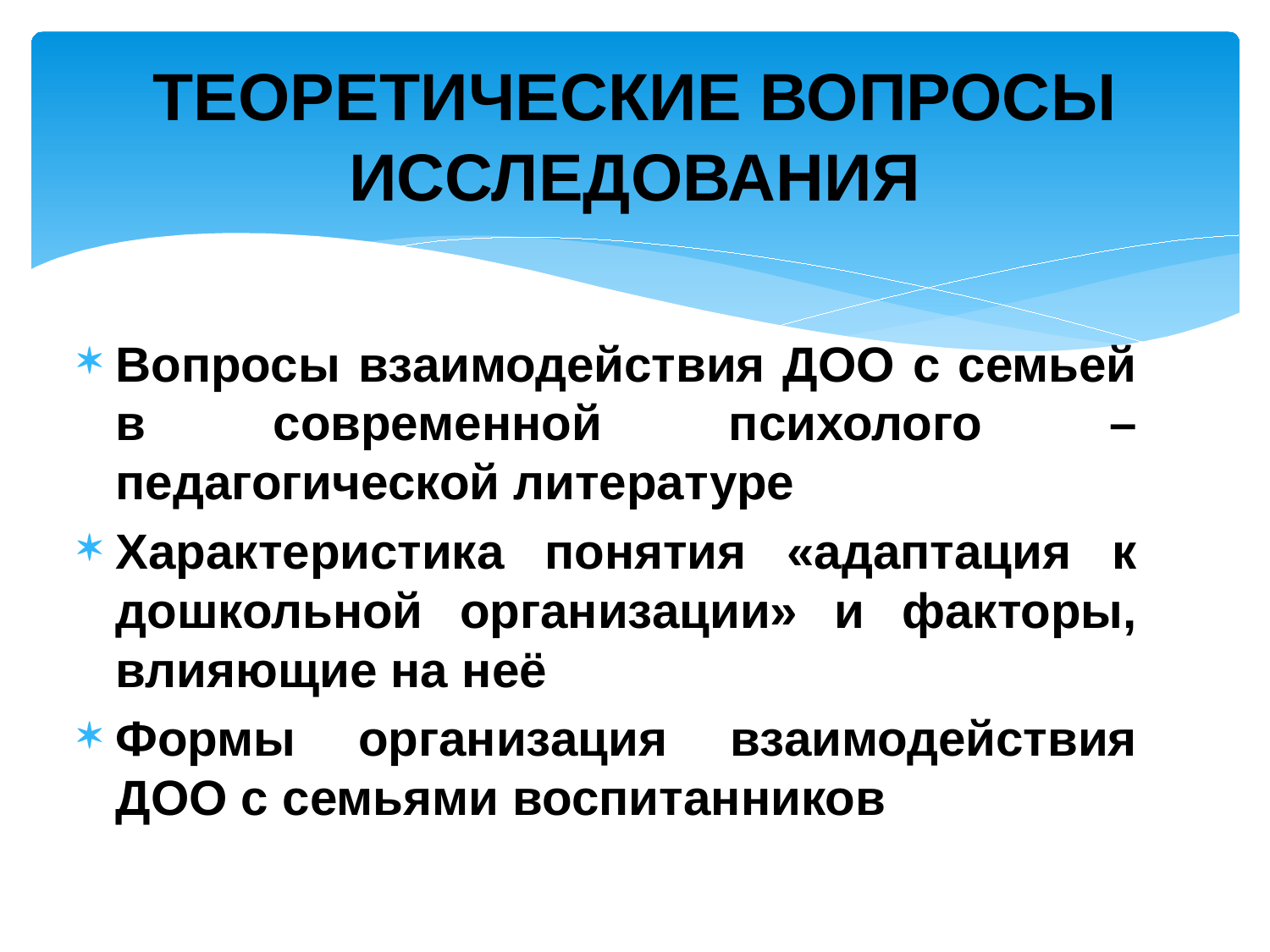

# Теоретические вопросы исследования
Вопросы взаимодействия ДОО с семьей в современной психолого – педагогической литературе
Характеристика понятия «адаптация к дошкольной организации» и факторы, влияющие на неё
Формы организация взаимодействия ДОО с семьями воспитанников